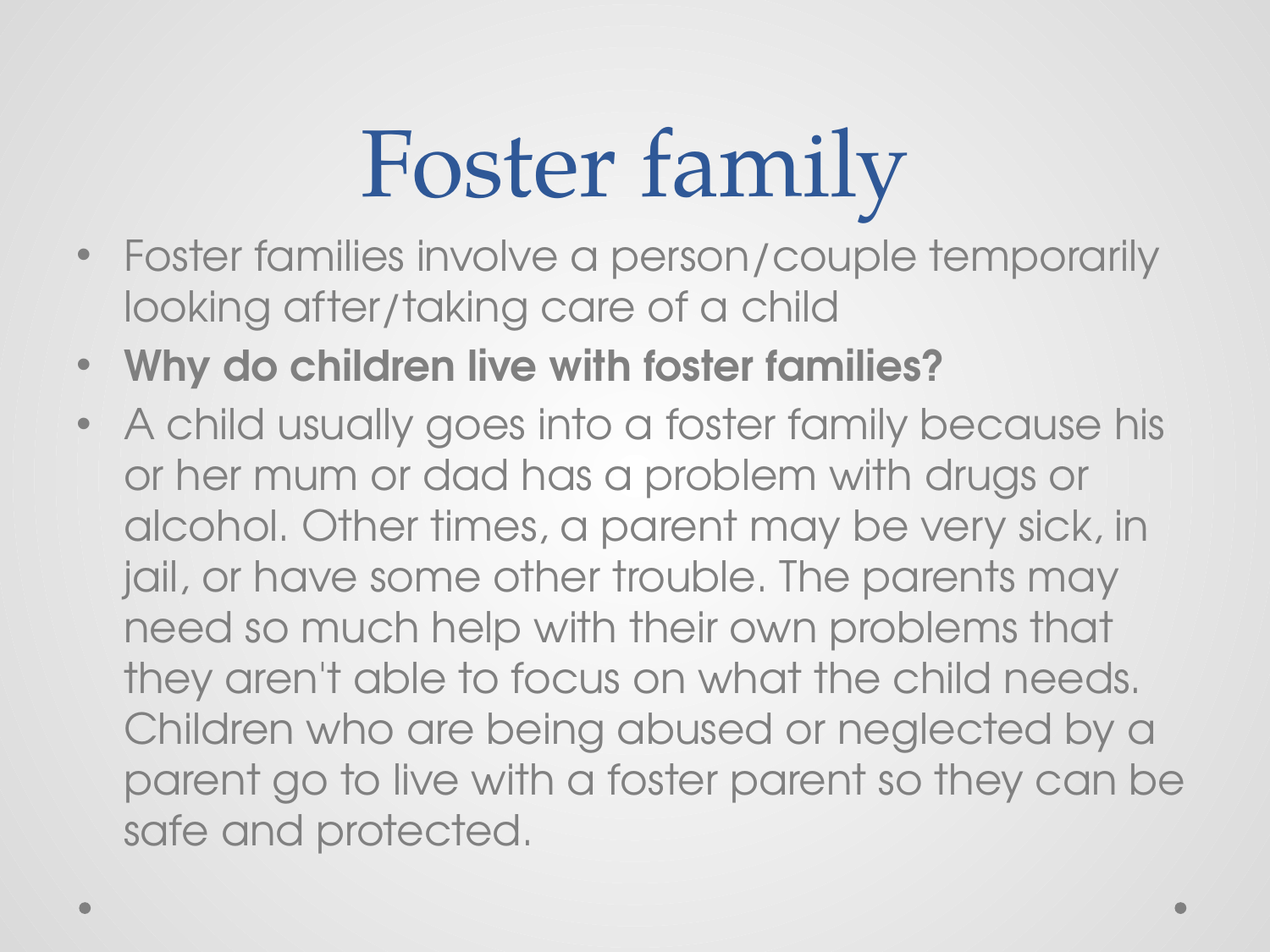

# Foster family
Foster families involve a person/couple temporarily looking after/taking care of a child
Why do children live with foster families?
A child usually goes into a foster family because his or her mum or dad has a problem with drugs or alcohol. Other times, a parent may be very sick, in jail, or have some other trouble. The parents may need so much help with their own problems that they aren't able to focus on what the child needs. Children who are being abused or neglected by a parent go to live with a foster parent so they can be safe and protected.